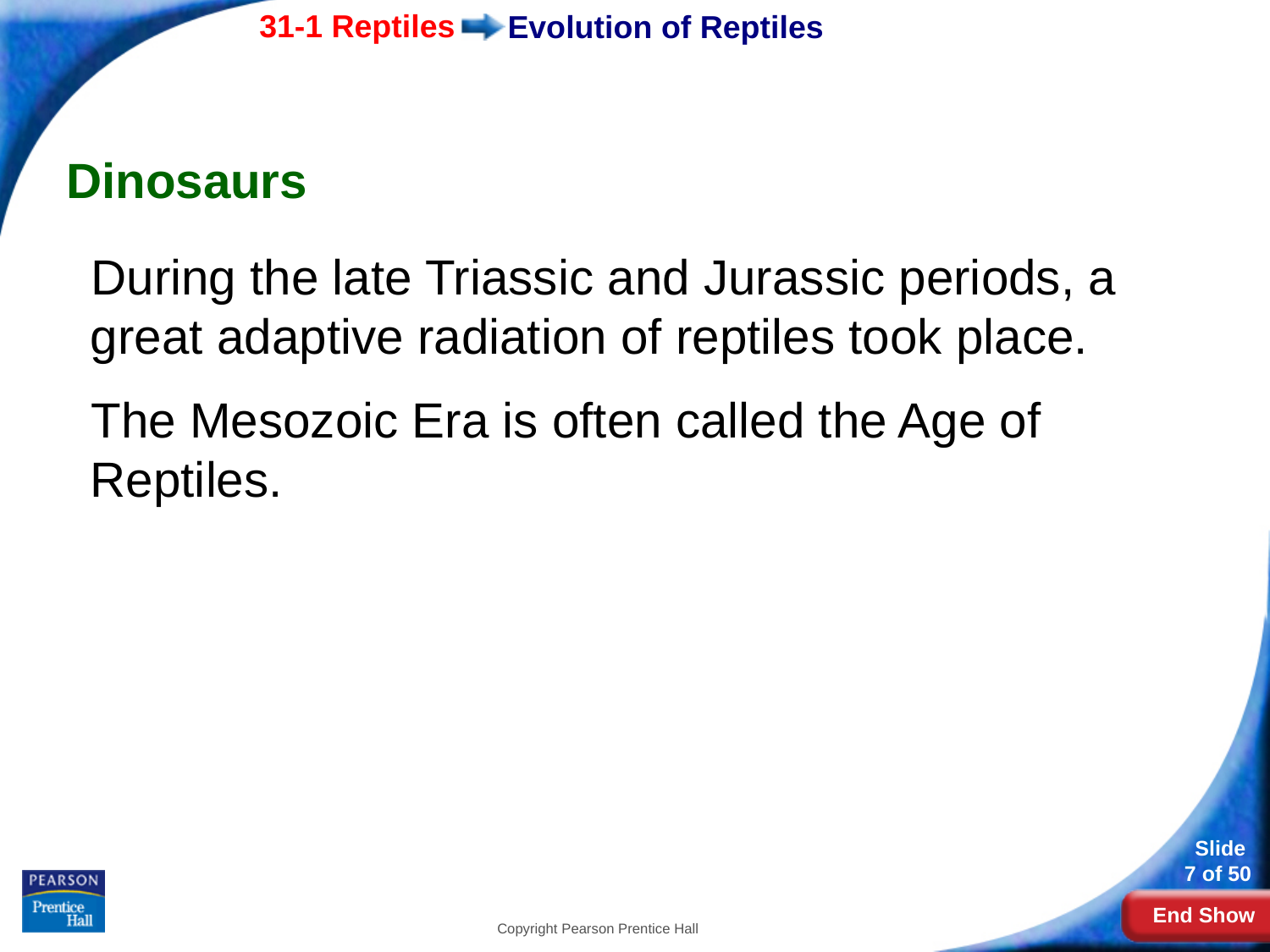

# Evolution of Reptiles
Dinosaurs
During the late Triassic and Jurassic periods, a great adaptive radiation of reptiles took place.
The Mesozoic Era is often called the Age of Reptiles.
Copyright Pearson Prentice Hall